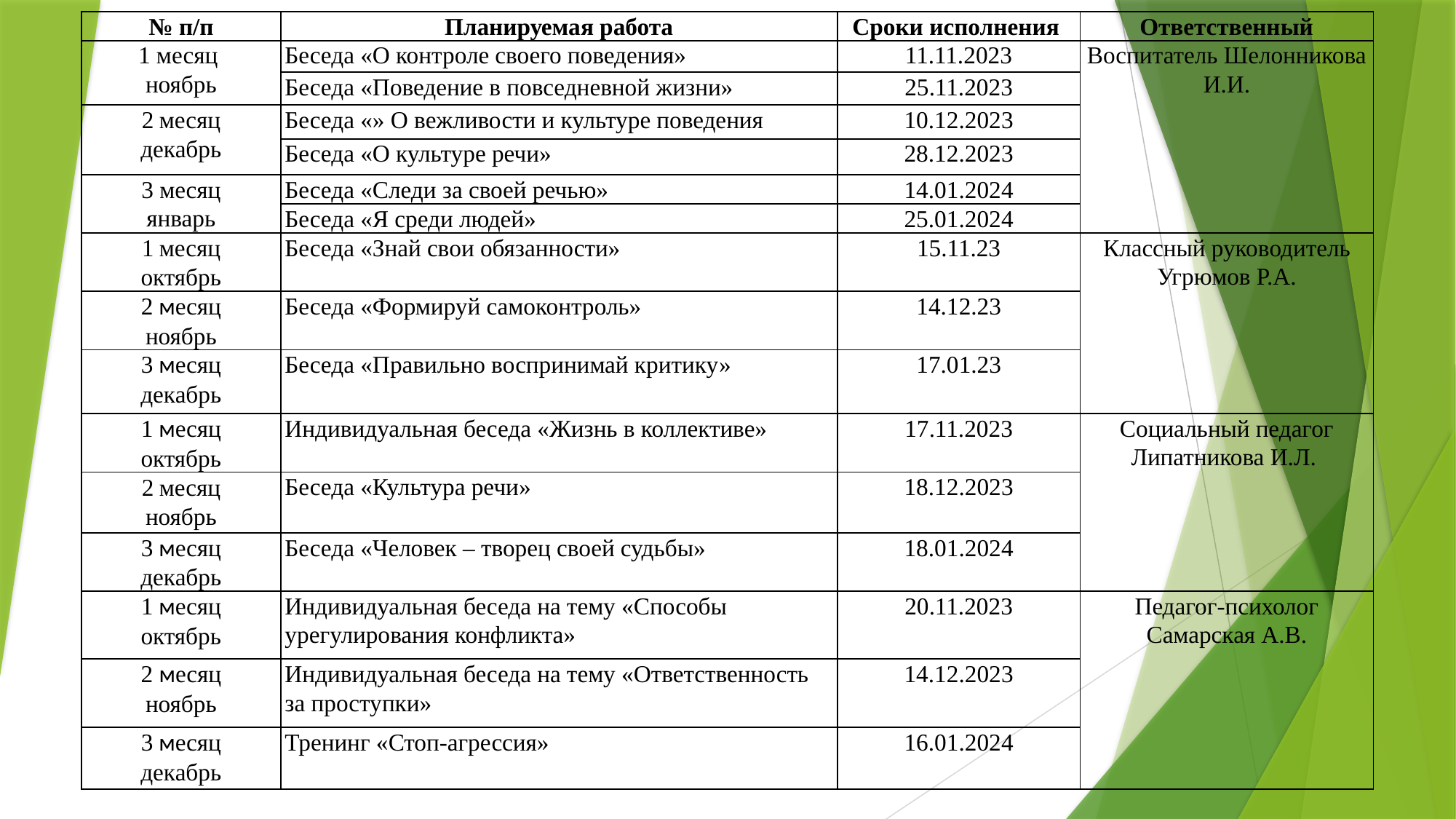

| № п/п | Планируемая работа | Сроки исполнения | Ответственный |
| --- | --- | --- | --- |
| 1 месяц ноябрь | Беседа «О контроле своего поведения» | 11.11.2023 | Воспитатель Шелонникова И.И. |
|  | Беседа «Поведение в повседневной жизни» | 25.11.2023 |  |
| 2 месяц декабрь | Беседа «» О вежливости и культуре поведения | 10.12.2023 |  |
|  | Беседа «О культуре речи» | 28.12.2023 |  |
| 3 месяц январь | Беседа «Следи за своей речью» | 14.01.2024 |  |
|  | Беседа «Я среди людей» | 25.01.2024 |  |
| 1 месяц октябрь | Беседа «Знай свои обязанности» | 15.11.23 | Классный руководитель Угрюмов Р.А. |
| 2 месяц ноябрь | Беседа «Формируй самоконтроль» | 14.12.23 |  |
| 3 месяц декабрь | Беседа «Правильно воспринимай критику» | 17.01.23 |  |
| 1 месяц октябрь | Индивидуальная беседа «Жизнь в коллективе» | 17.11.2023 | Социальный педагог Липатникова И.Л. |
| 2 месяц ноябрь | Беседа «Культура речи» | 18.12.2023 |  |
| 3 месяц декабрь | Беседа «Человек – творец своей судьбы» | 18.01.2024 |  |
| 1 месяц октябрь | Индивидуальная беседа на тему «Способы урегулирования конфликта» | 20.11.2023 | Педагог-психолог Самарская А.В. |
| 2 месяц ноябрь | Индивидуальная беседа на тему «Ответственность за проступки» | 14.12.2023 |  |
| 3 месяц декабрь | Тренинг «Стоп-агрессия» | 16.01.2024 |  |